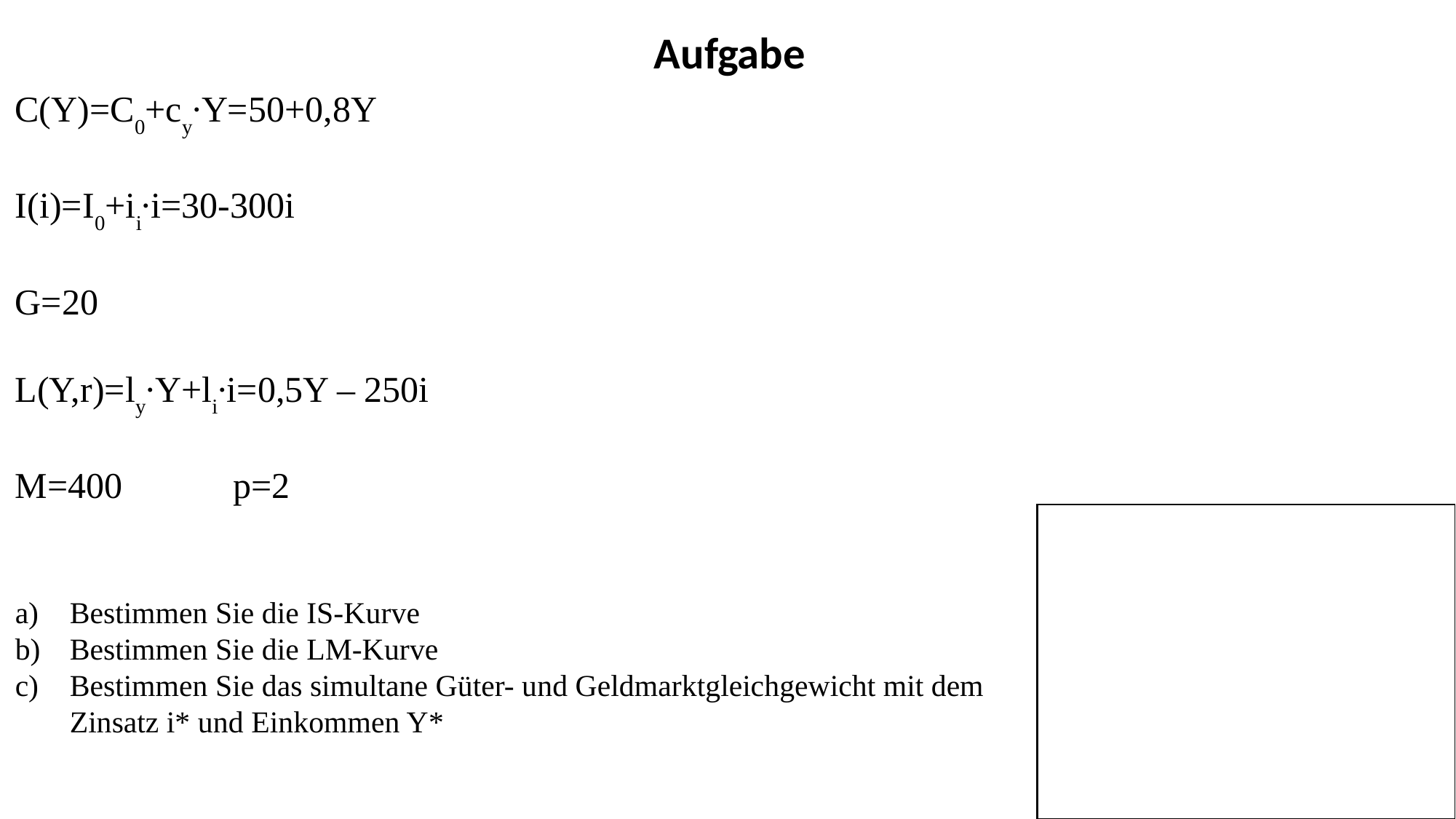

Aufgabe
C(Y)=C0+cy∙Y=50+0,8Y

I(i)=I0+ii∙i=30-300i

G=20

L(Y,r)=ly∙Y+li∙i=0,5Y – 250i

M=400		p=2

Bestimmen Sie die IS-Kurve
Bestimmen Sie die LM-Kurve
Bestimmen Sie das simultane Güter- und Geldmarktgleichgewicht mit dem Zinsatz i* und Einkommen Y*